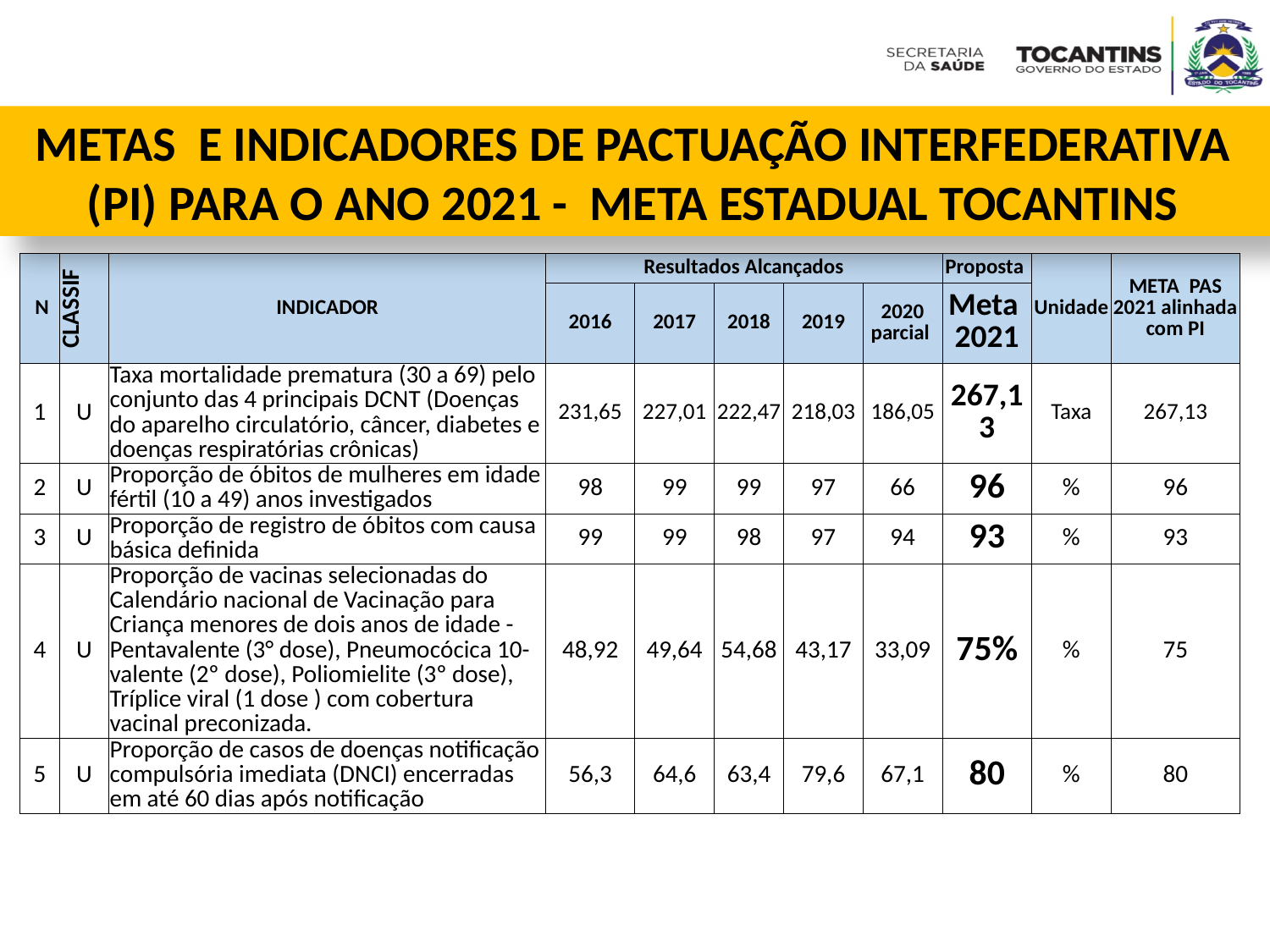

METAS  E INDICADORES DE PACTUAÇÃO INTERFEDERATIVA (PI) PARA O ANO 2021 -  META ESTADUAL TOCANTINS
| N | CLASSIF | INDICADOR | Resultados Alcançados |  |  |  |  | Proposta | Unidade | META PAS 2021 alinhada com PI |
| --- | --- | --- | --- | --- | --- | --- | --- | --- | --- | --- |
|  |  |  | 2016 | 2017 | 2018 | 2019 | 2020 parcial | Meta 2021 |  |  |
| 1 | U | Taxa mortalidade prematura (30 a 69) pelo conjunto das 4 principais DCNT (Doenças do aparelho circulatório, câncer, diabetes e doenças respiratórias crônicas) | 231,65 | 227,01 | 222,47 | 218,03 | 186,05 | 267,13 | Taxa | 267,13 |
| 2 | U | Proporção de óbitos de mulheres em idade fértil (10 a 49) anos investigados | 98 | 99 | 99 | 97 | 66 | 96 | % | 96 |
| 3 | U | Proporção de registro de óbitos com causa básica definida | 99 | 99 | 98 | 97 | 94 | 93 | % | 93 |
| 4 | U | Proporção de vacinas selecionadas do Calendário nacional de Vacinação para Criança menores de dois anos de idade - Pentavalente (3° dose), Pneumocócica 10- valente (2º dose), Poliomielite (3º dose), Tríplice viral (1 dose ) com cobertura vacinal preconizada. | 48,92 | 49,64 | 54,68 | 43,17 | 33,09 | 75% | % | 75 |
| 5 | U | Proporção de casos de doenças notificação compulsória imediata (DNCI) encerradas em até 60 dias após notificação | 56,3 | 64,6 | 63,4 | 79,6 | 67,1 | 80 | % | 80 |